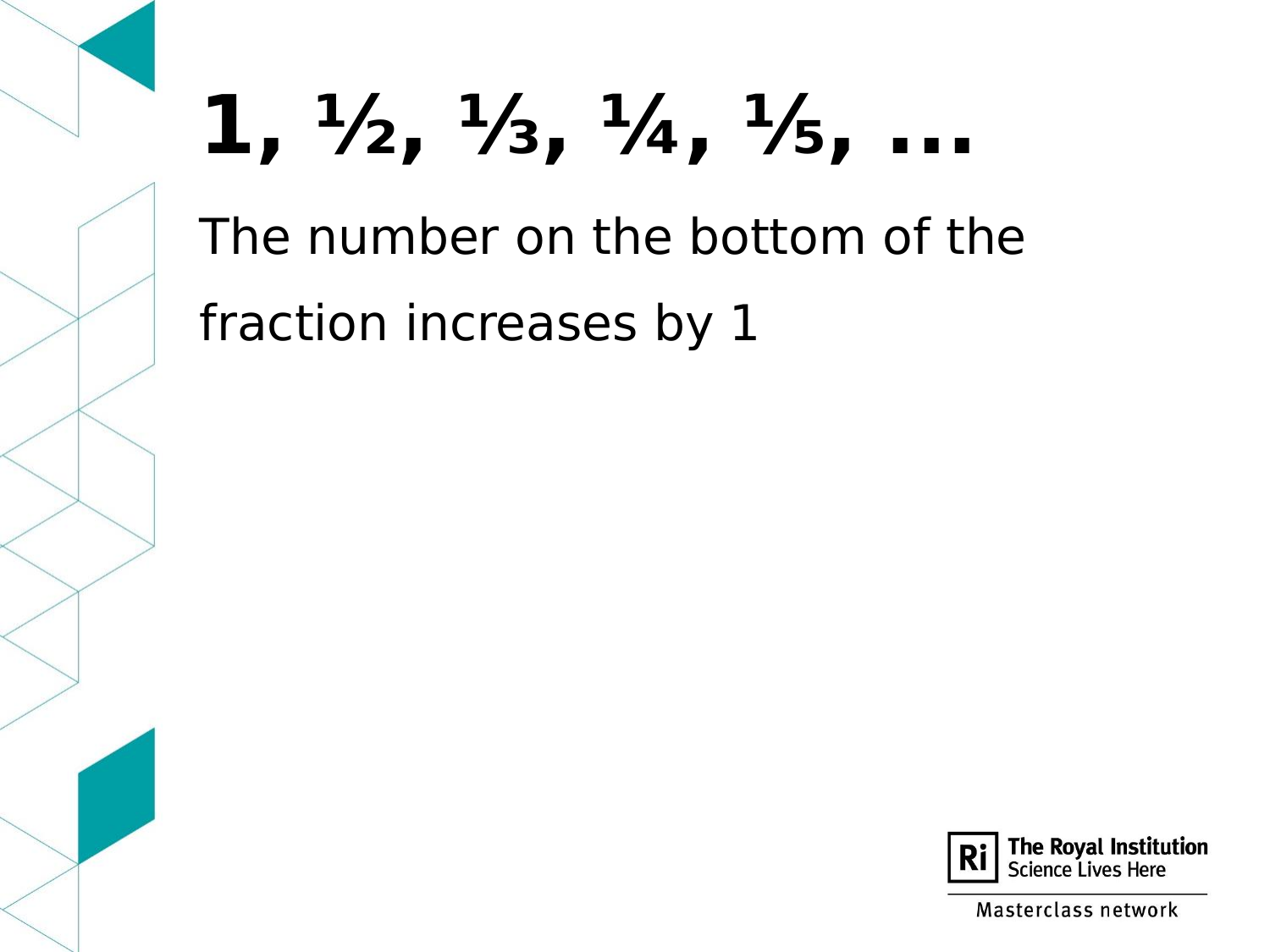

1, ½, ⅓, ¼, ⅕, ...
The number on the bottom of the fraction increases by 1